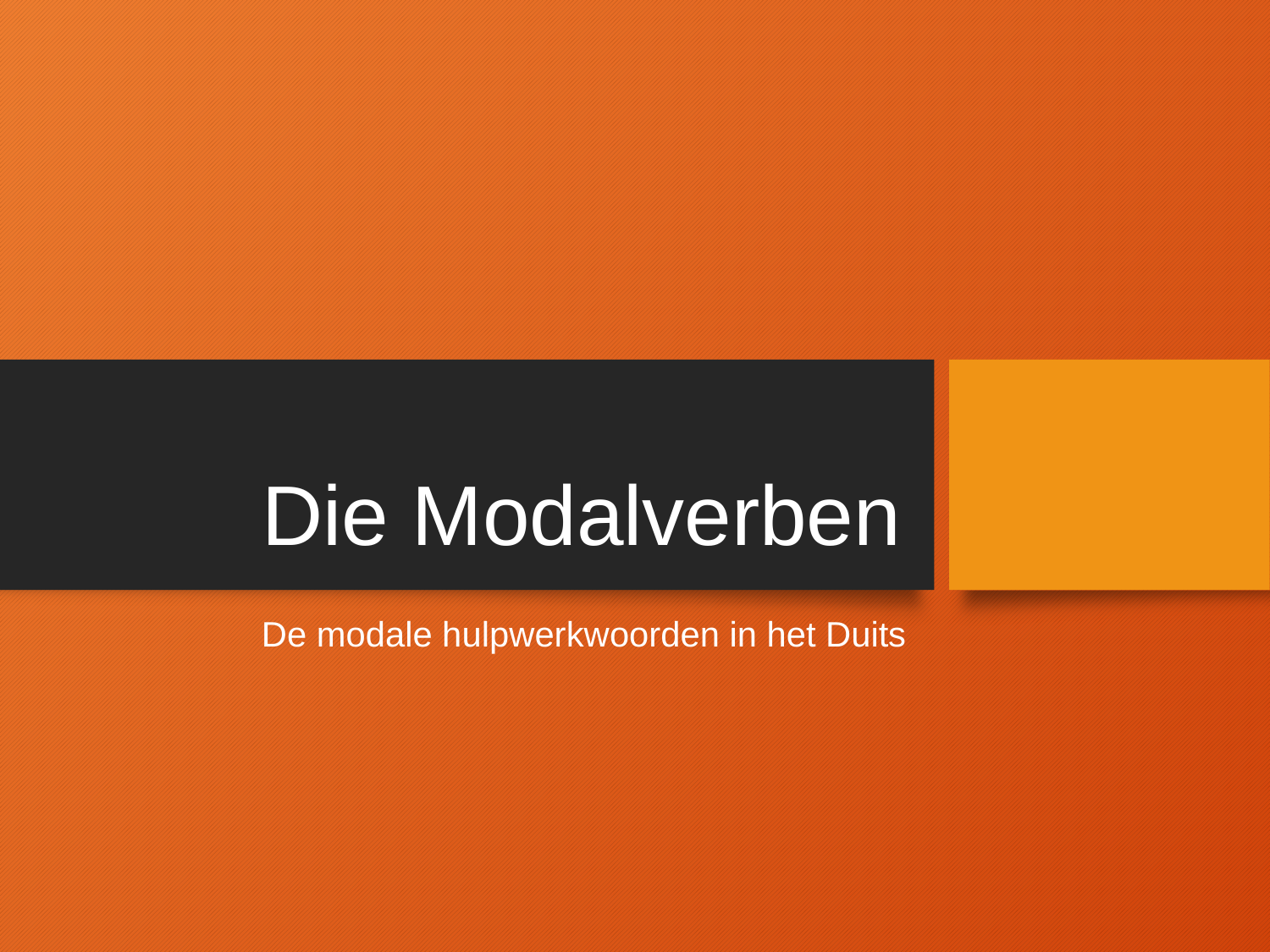

# Die Modalverben
De modale hulpwerkwoorden in het Duits